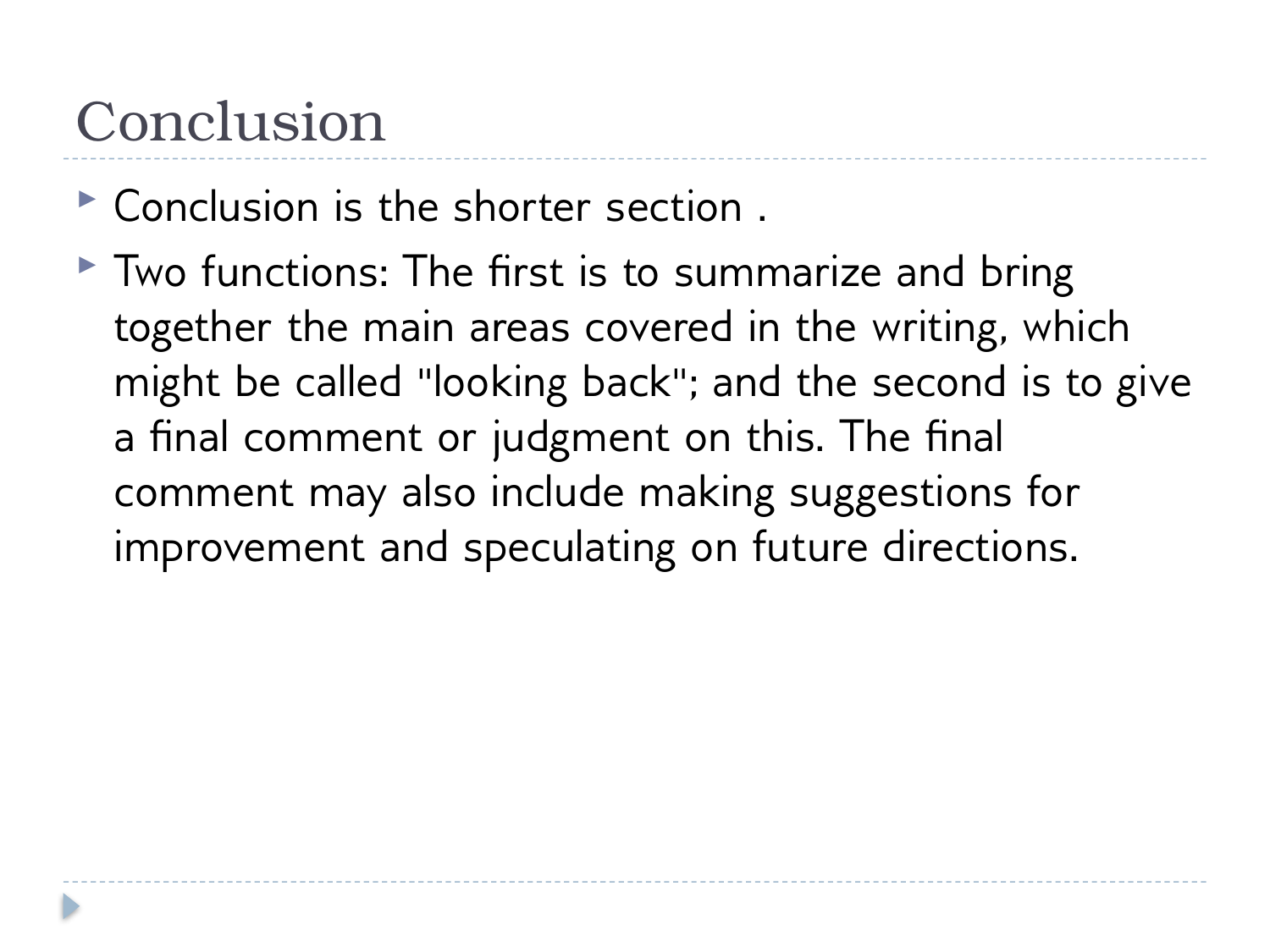

# Conclusion
Conclusion is the shorter section .
Two functions: The first is to summarize and bring together the main areas covered in the writing, which might be called "looking back"; and the second is to give a final comment or judgment on this. The final comment may also include making suggestions for improvement and speculating on future directions.